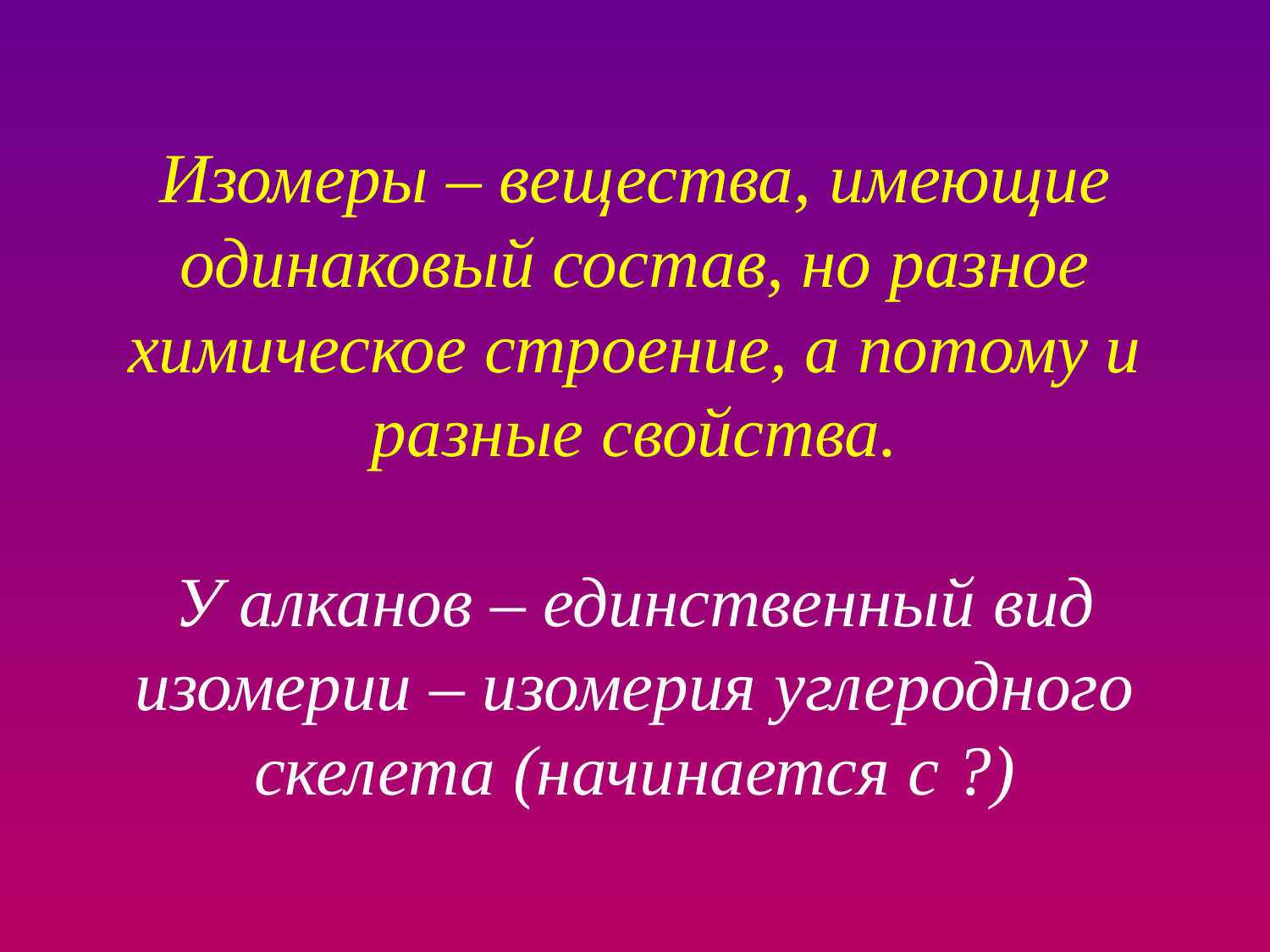

# Изомеры – вещества, имеющие одинаковый состав, но разное химическое строение, а потому и разные свойства. У алканов – единственный вид изомерии – изомерия углеродного скелета (начинается с ?)